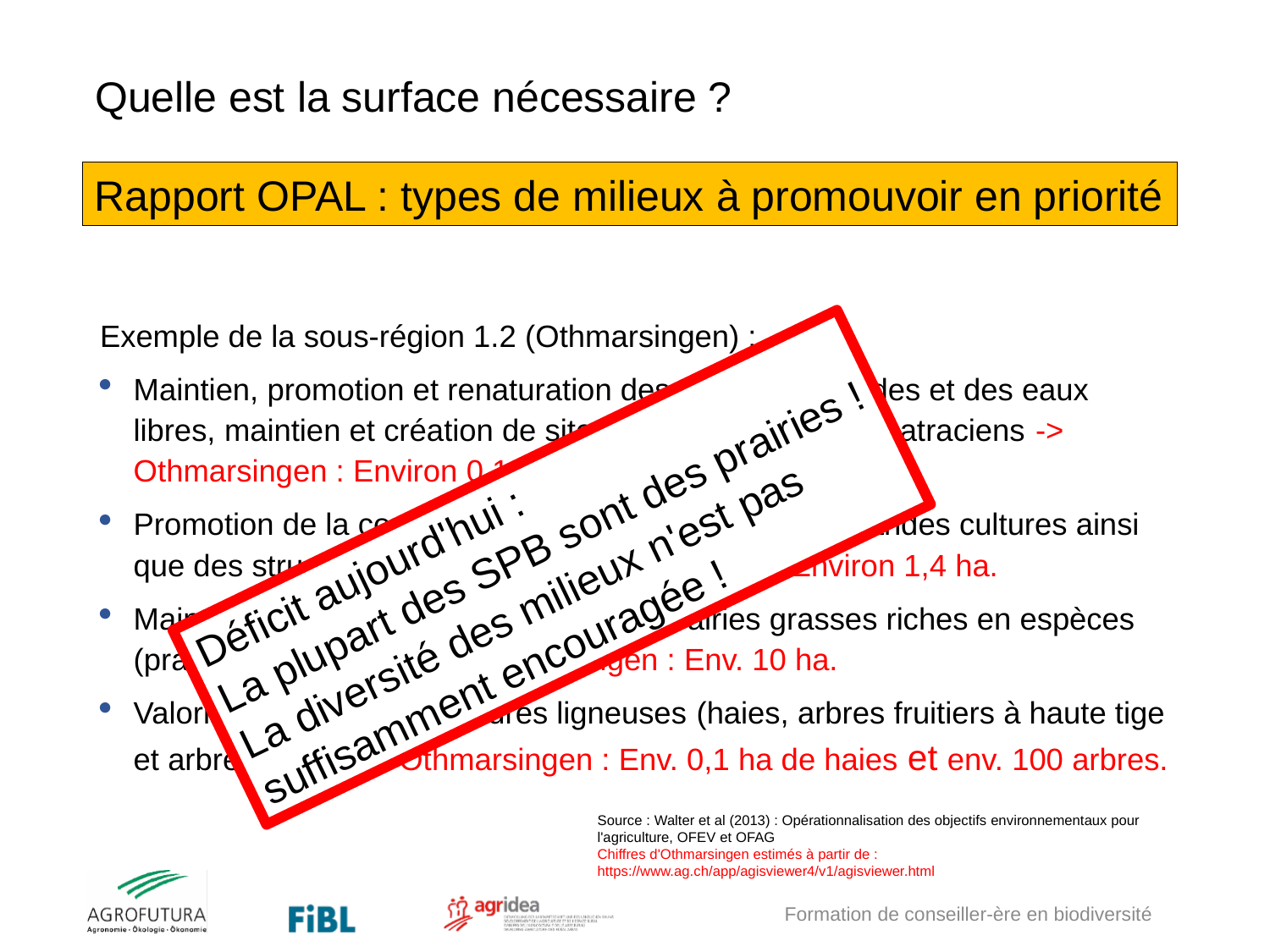

# Quelle est la surface nécessaire ?
Rapport OPAL : types de milieux à promouvoir en priorité
Exemple de la sous-région 1.2 (Othmarsingen) :
Maintien, promotion et renaturation des surfaces humides et des eaux libres, maintien et création de sites de reproduction de batraciens -> Othmarsingen : Environ 0,1 ha.
Promotion de la compensation écologique dans les grandes cultures ainsi que des structures rudérales -> Othmarsingen : Environ 1,4 ha.
Maintien et promotion des PPS et des prairies grasses riches en espèces (prairies à fromental) -> Othmarsingen : Env. 10 ha.
Valorisation par des structures ligneuses (haies, arbres fruitiers à haute tige et arbres isolés) -> Othmarsingen : Env. 0,1 ha de haies et env. 100 arbres.

Déficit aujourd'hui :
La plupart des SPB sont des prairies !
La diversité des milieux n'est pas suffisamment encouragée !
Source : Walter et al (2013) : Opérationnalisation des objectifs environnementaux pour l'agriculture, OFEV et OFAG
Chiffres d'Othmarsingen estimés à partir de : https://www.ag.ch/app/agisviewer4/v1/agisviewer.html
Formation de conseiller-ère en biodiversité